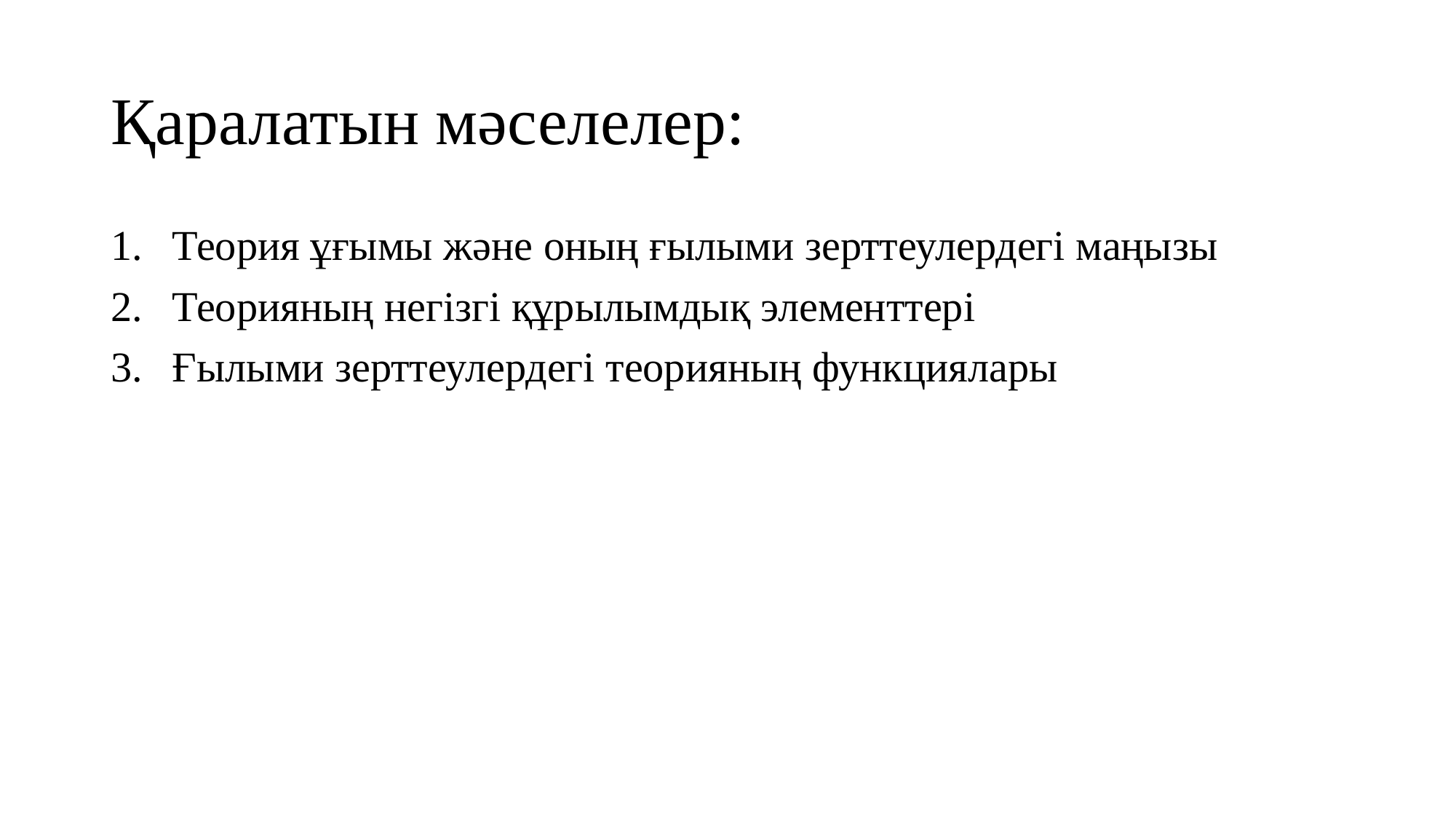

# Қаралатын мәселелер:
Теория ұғымы және оның ғылыми зерттеулердегі маңызы
Теорияның негізгі құрылымдық элементтері
Ғылыми зерттеулердегі теорияның функциялары